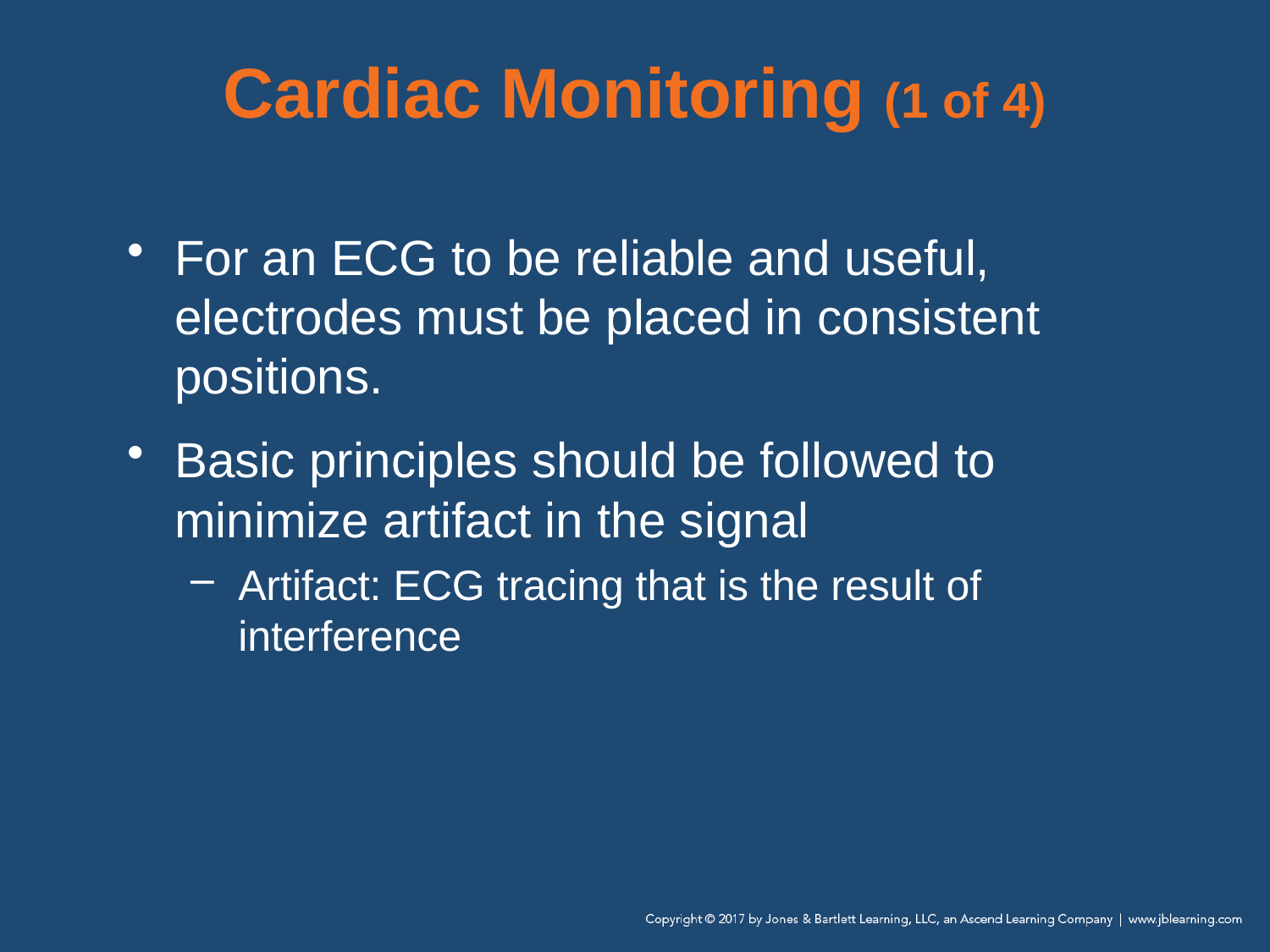

# Cardiac Monitoring (1 of 4)
For an ECG to be reliable and useful, electrodes must be placed in consistent positions.
Basic principles should be followed to minimize artifact in the signal
Artifact: ECG tracing that is the result of interference